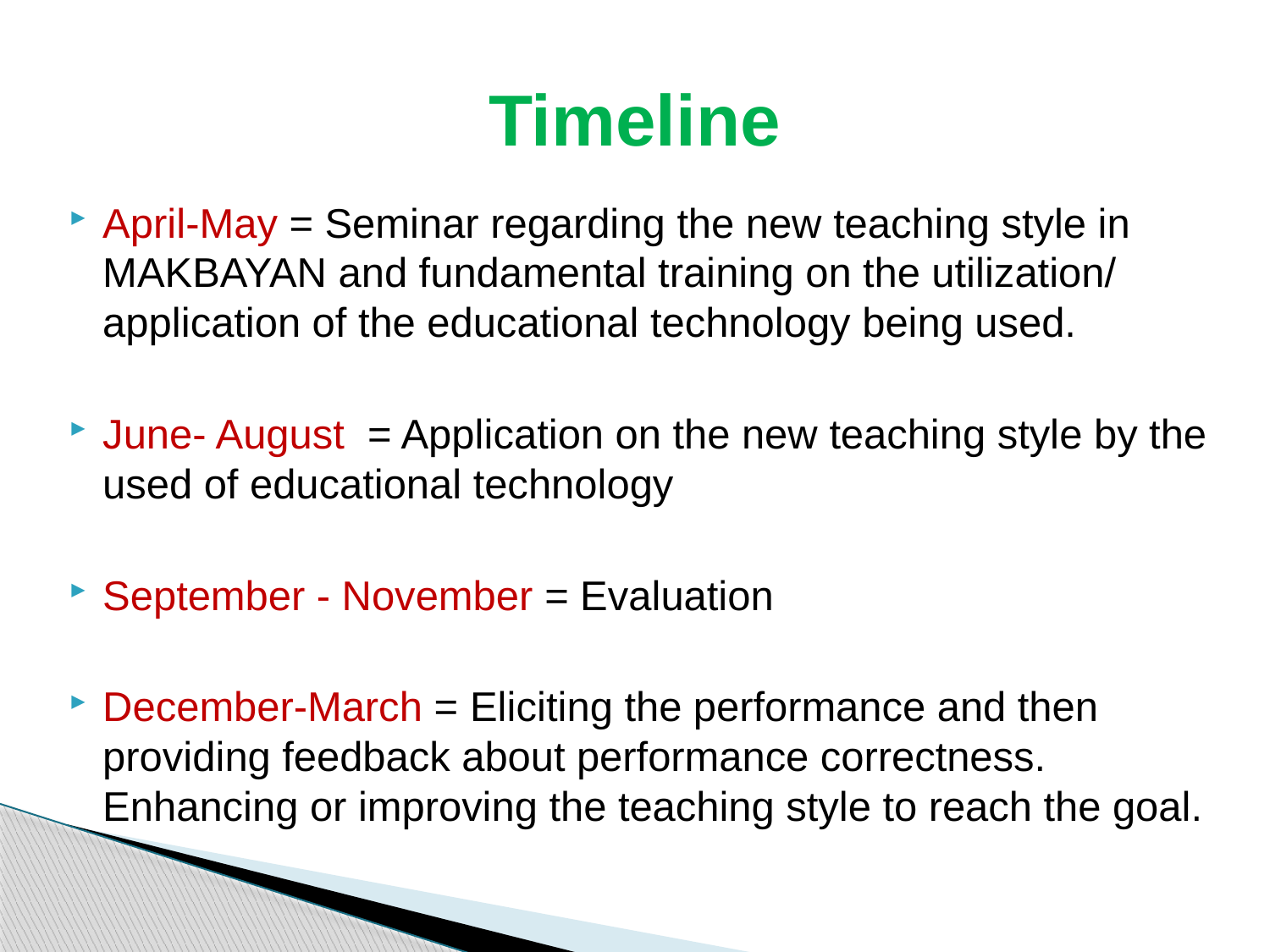

# Timeline
April-May = Seminar regarding the new teaching style in MAKBAYAN and fundamental training on the utilization/ application of the educational technology being used.

June- August  = Application on the new teaching style by the used of educational technology

September - November = Evaluation

December-March = Eliciting the performance and then providing feedback about performance correctness. Enhancing or improving the teaching style to reach the goal.